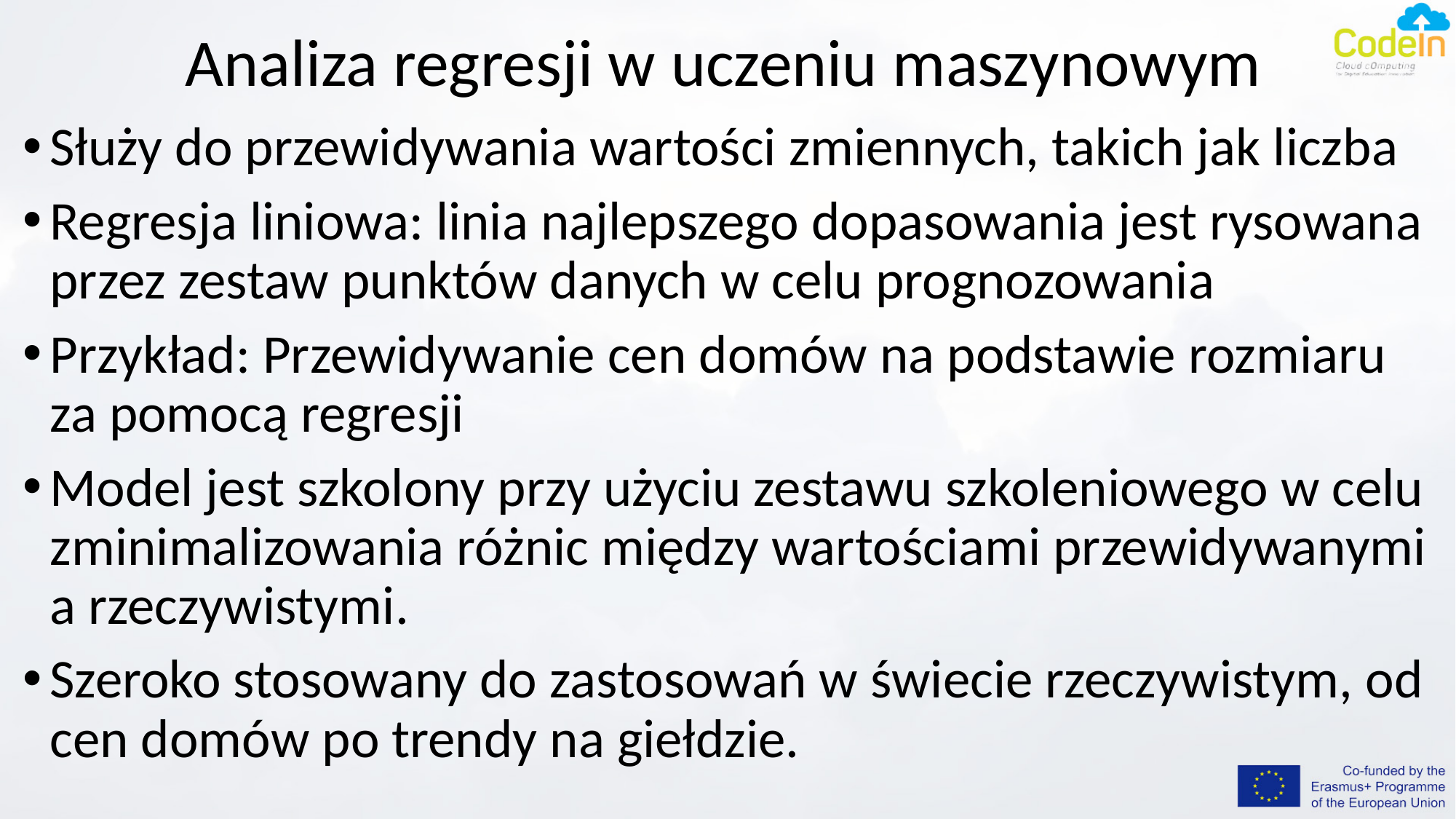

# Analiza regresji w uczeniu maszynowym
Służy do przewidywania wartości zmiennych, takich jak liczba
Regresja liniowa: linia najlepszego dopasowania jest rysowana przez zestaw punktów danych w celu prognozowania
Przykład: Przewidywanie cen domów na podstawie rozmiaru za pomocą regresji
Model jest szkolony przy użyciu zestawu szkoleniowego w celu zminimalizowania różnic między wartościami przewidywanymi a rzeczywistymi.
Szeroko stosowany do zastosowań w świecie rzeczywistym, od cen domów po trendy na giełdzie.